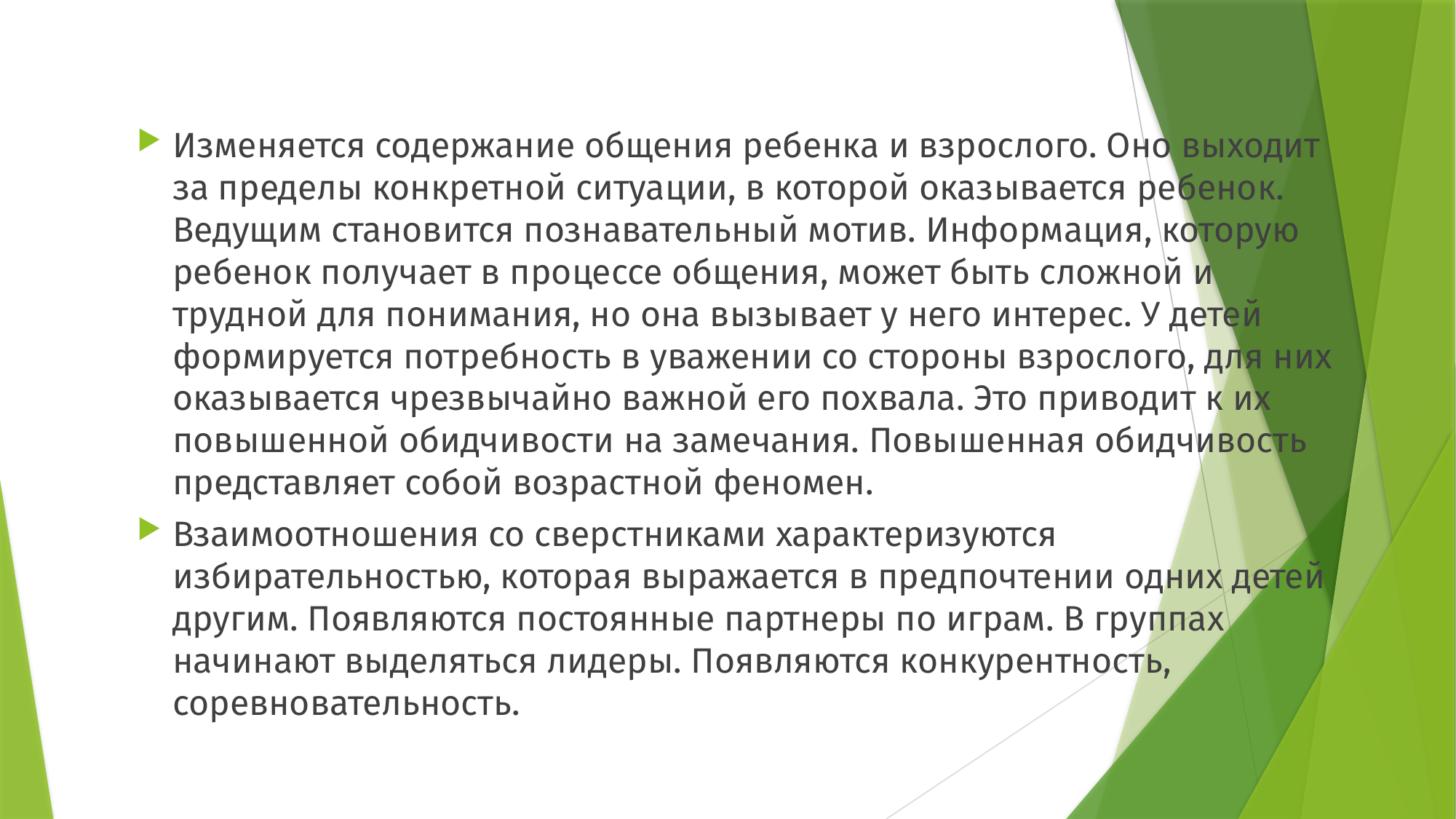

Изменяется содержание общения ребенка и взрослого. Оно выходит за пределы конкретной ситуации, в которой оказывается ребенок. Ведущим становится познавательный мотив. Информация, которую ребенок получает в процессе общения, может быть сложной и трудной для понимания, но она вызывает у него интерес. У детей формируется потребность в уважении со стороны взрослого, для них оказывается чрезвычайно важной его похвала. Это приводит к их повышенной обидчивости на замечания. Повышенная обидчивость представляет собой возрастной феномен.
Взаимоотношения со сверстниками характеризуются избирательностью, которая выражается в предпочтении одних детей другим. Появляются постоянные партнеры по играм. В группах начинают выделяться лидеры. Появляются конкурентность, соревновательность.